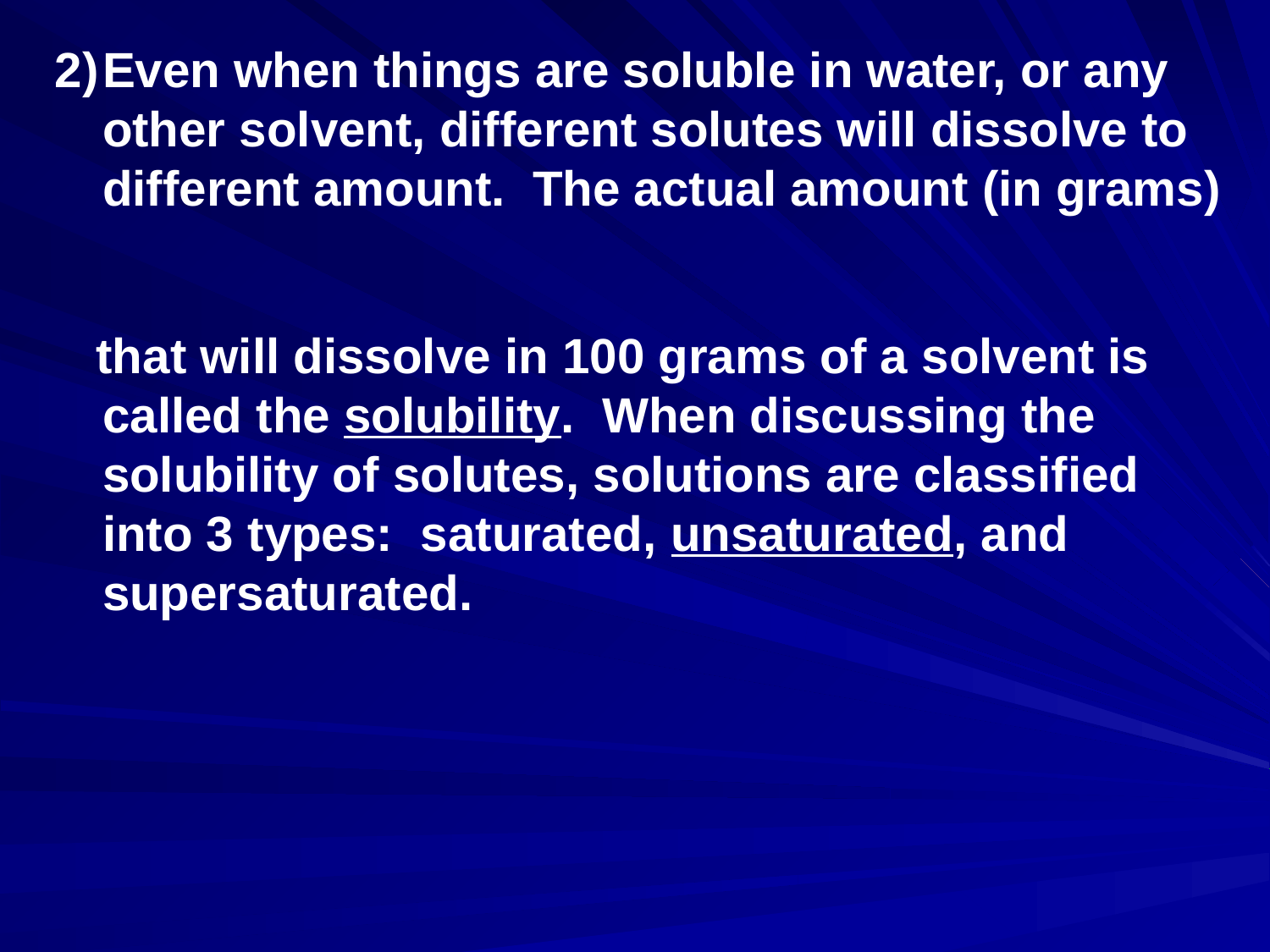

Even when things are soluble in water, or any other solvent, different solutes will dissolve to different amount.  The actual amount (in grams)

   that will dissolve in 100 grams of a solvent is called the solubility.  When discussing the solubility of solutes, solutions are classified into 3 types:  saturated, unsaturated, and supersaturated.